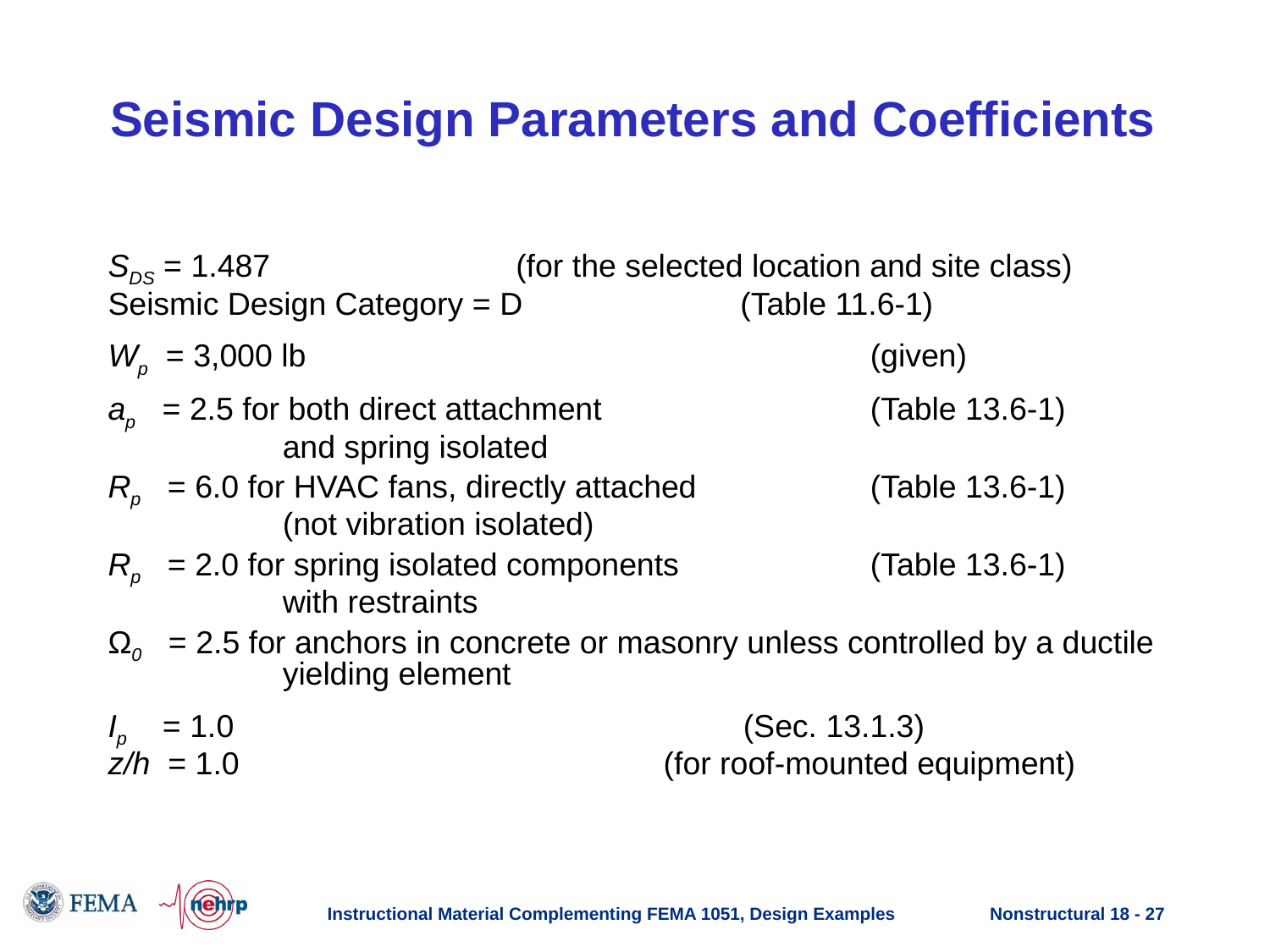

# Seismic Design Parameters and Coefficients
SDS = 1.487 		            (for the selected location and site class)
Seismic Design Category = D	                       (Table 11.6-1)

Wp  = 3,000 lb	                                                    (given)

ap   = 2.5 for both direct attachment		         (Table 13.6-1)
		and spring isolated
Rp   = 6.0 for HVAC fans, directly attached	         (Table 13.6-1)
		(not vibration isolated)
Rp   = 2.0 for spring isolated components	         (Table 13.6-1)
		with restraints
Ω0   = 2.5 for anchors in concrete or masonry unless controlled by a ductile         	yielding element

Ip    = 1.0	                                                    (Sec. 13.1.3)
z/h  = 1.0	                                           (for roof-mounted equipment)
Instructional Material Complementing FEMA 1051, Design Examples
Nonstructural 18 - 27